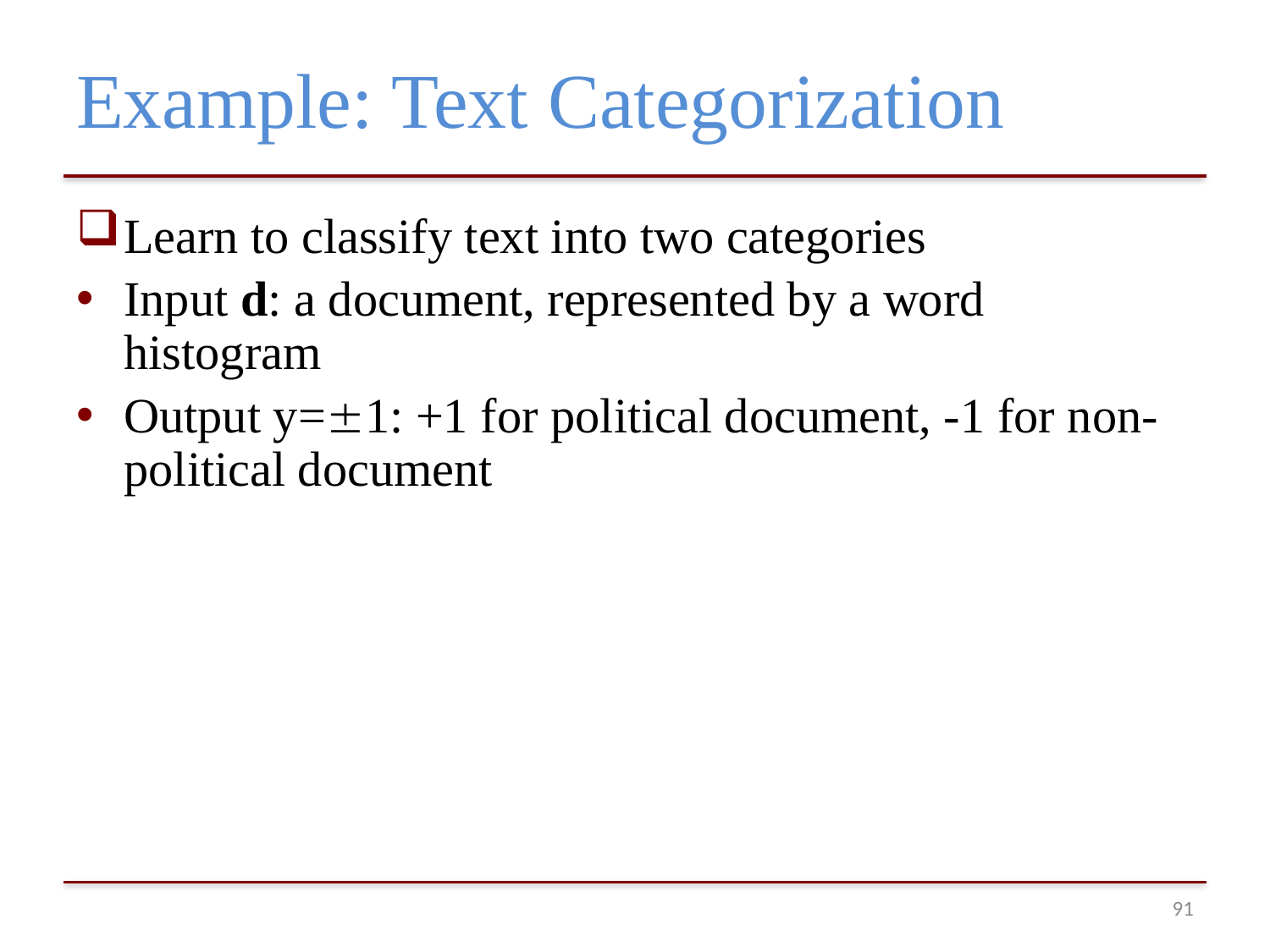

# Example: Text Categorization
Learn to classify text into two categories
Input d: a document, represented by a word histogram
Output y=±1: +1 for political document, -1 for non-political document

91